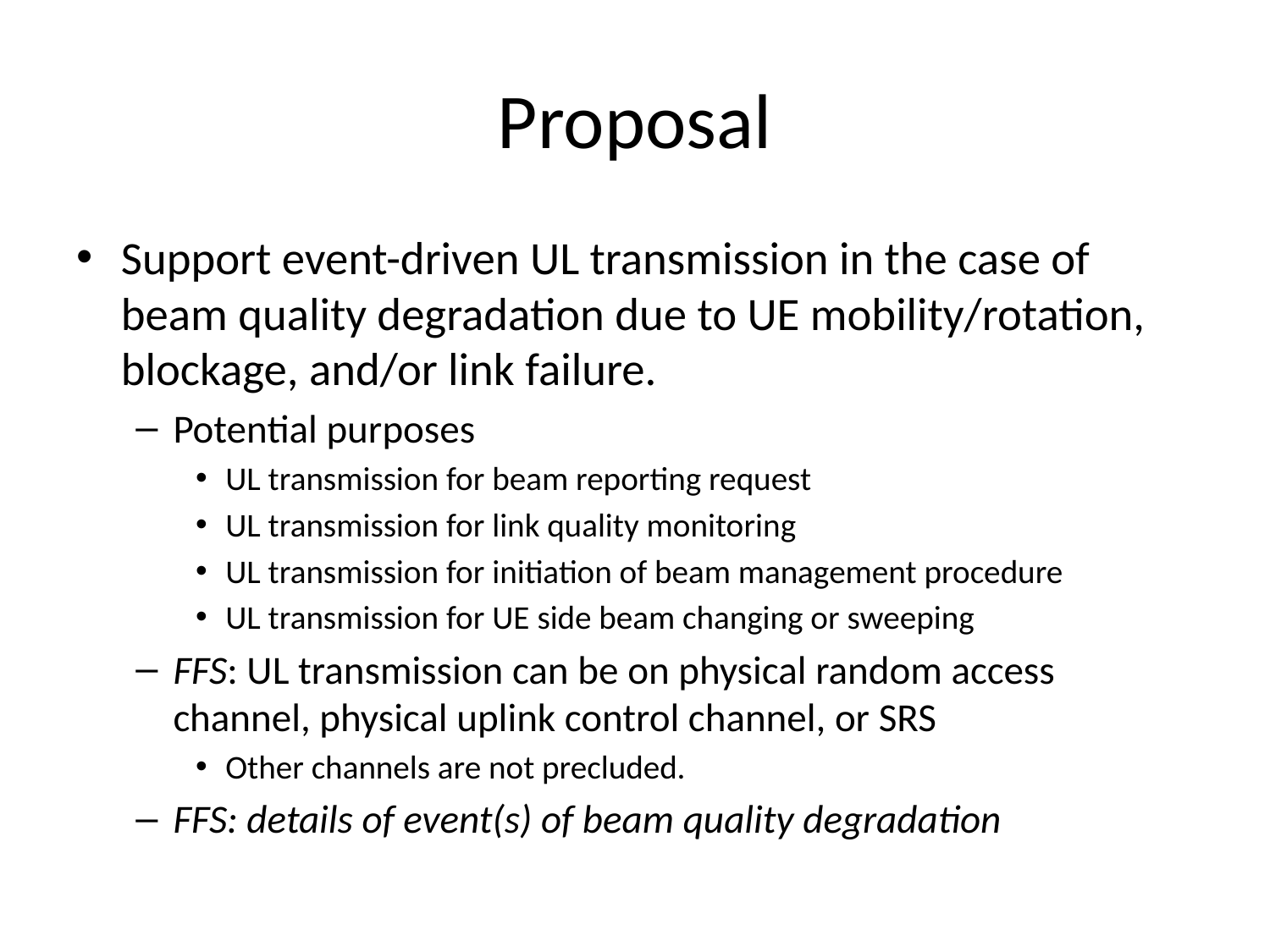

# Proposal
Support event-driven UL transmission in the case of beam quality degradation due to UE mobility/rotation, blockage, and/or link failure.
Potential purposes
UL transmission for beam reporting request
UL transmission for link quality monitoring
UL transmission for initiation of beam management procedure
UL transmission for UE side beam changing or sweeping
FFS: UL transmission can be on physical random access channel, physical uplink control channel, or SRS
Other channels are not precluded.
FFS: details of event(s) of beam quality degradation